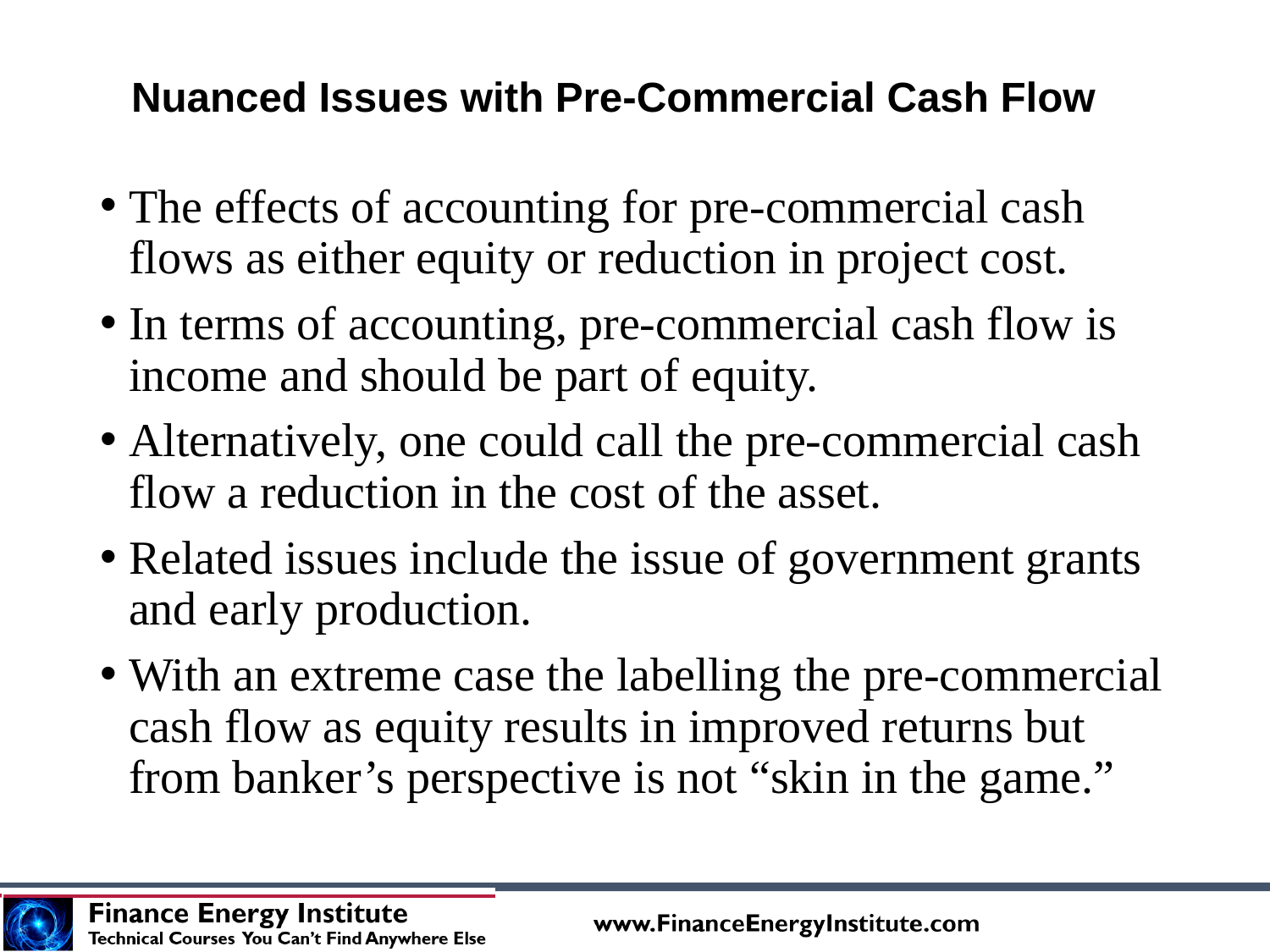

# Nuanced Issues with Pre-Commercial Cash Flow
The effects of accounting for pre-commercial cash flows as either equity or reduction in project cost.
In terms of accounting, pre-commercial cash flow is income and should be part of equity.
Alternatively, one could call the pre-commercial cash flow a reduction in the cost of the asset.
Related issues include the issue of government grants and early production.
With an extreme case the labelling the pre-commercial cash flow as equity results in improved returns but from banker’s perspective is not “skin in the game.”